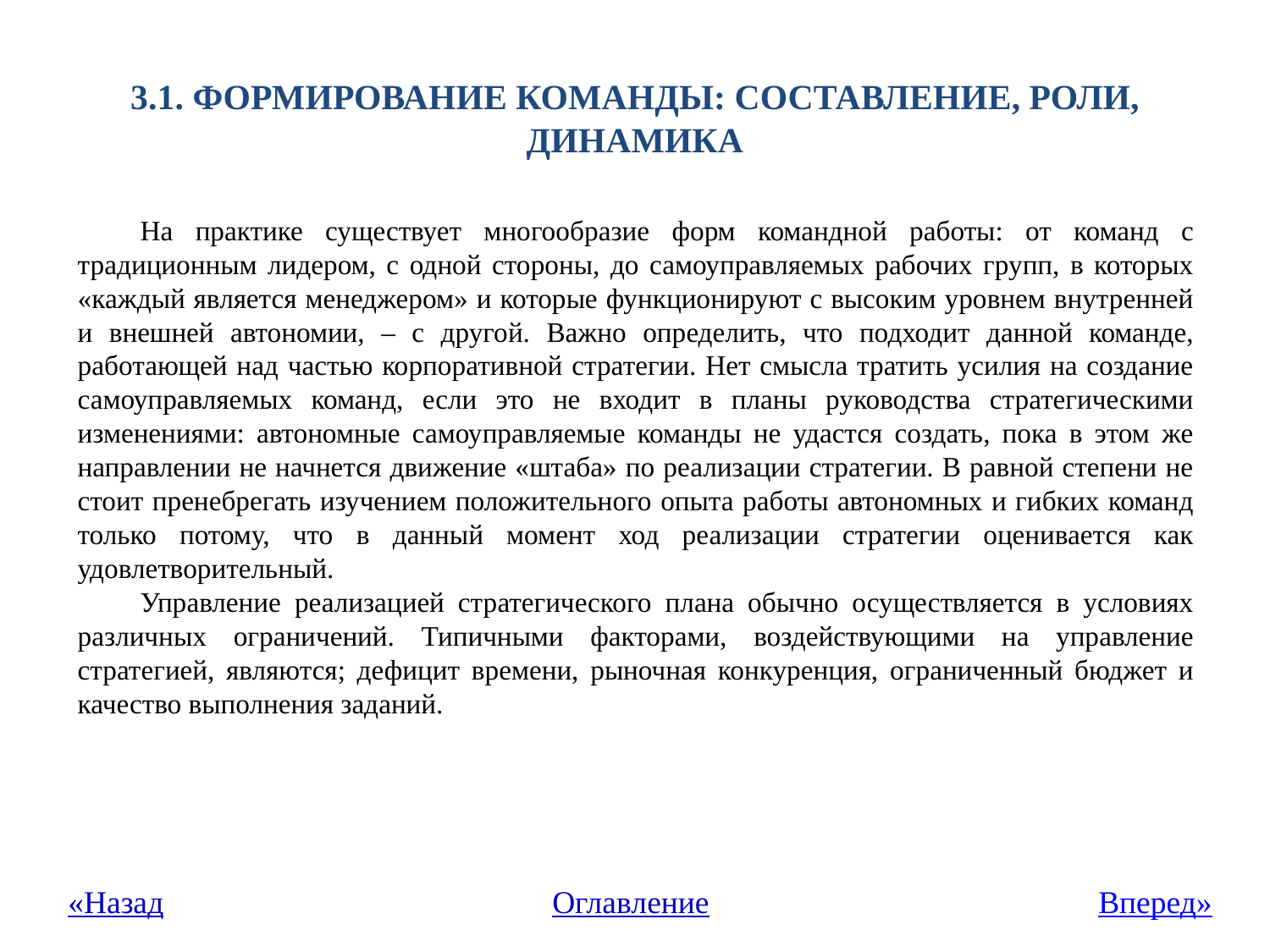

# 3.1. Формирование команды: составление, роли, динамика
На практике существует многообразие форм командной работы: от команд с традиционным лидером, с одной стороны, до самоуправляемых рабочих групп, в которых «каждый является менеджером» и которые функционируют с высоким уровнем внутренней и внешней автономии, – с другой. Важно определить, что подходит данной команде, работающей над частью корпоративной стратегии. Нет смысла тратить усилия на создание самоуправляемых команд, если это не входит в планы руководства стратегическими изменениями: автономные самоуправляемые команды не удастся создать, пока в этом же направлении не начнется движение «штаба» по реализации стратегии. В равной степени не стоит пренебрегать изучением положительного опыта работы автономных и гибких команд только потому, что в данный момент ход реализации стратегии оценивается как удовлетворительный.
Управление реализацией стратегического плана обычно осуществляется в условиях различных ограничений. Типичными факторами, воздействующими на управление стратегией, являются; дефицит времени, рыночная конкуренция, ограниченный бюджет и качество выполнения заданий.

«Назад
Оглавление
Вперед»